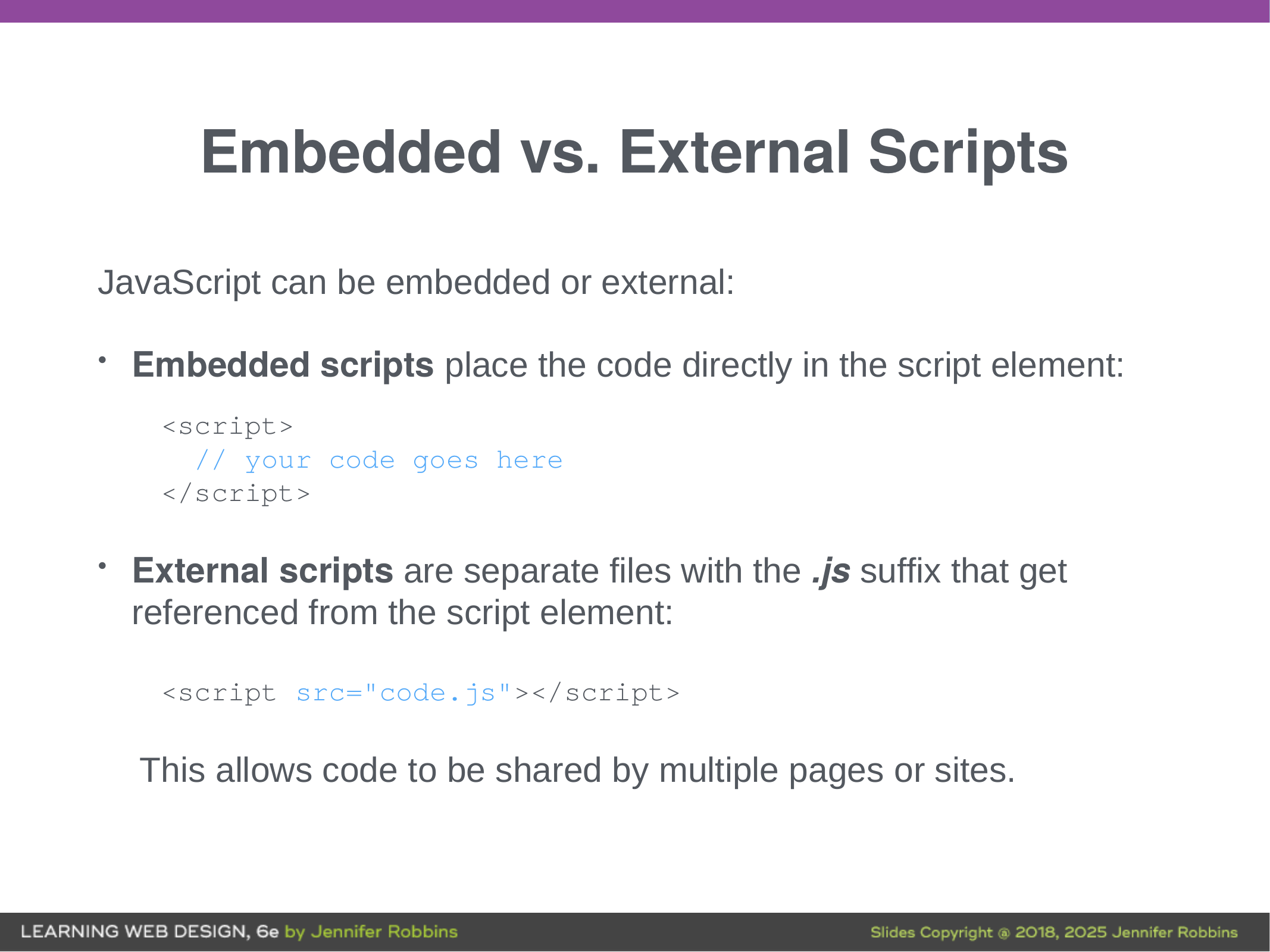

# Embedded vs. External Scripts
JavaScript can be embedded or external:
Embedded scripts place the code directly in the script element:
<script>
  // your code goes here
</script>
External scripts are separate files with the .js suffix that get referenced from the script element:
<script src="code.js"></script>
This allows code to be shared by multiple pages or sites.